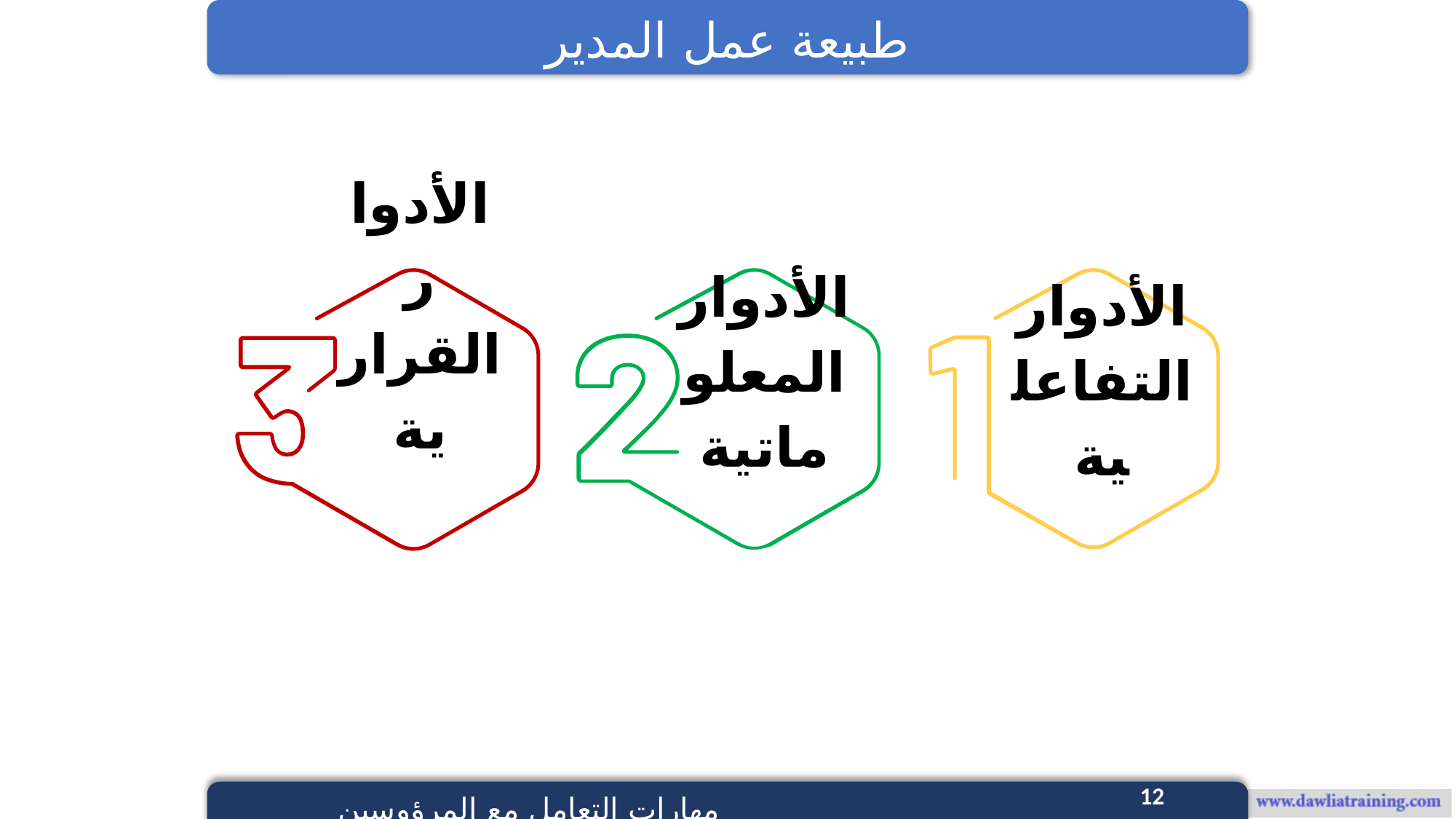

طبيعة عمل المدير

الأدوار القرارية

الأدوار المعلوماتية

الأدوار التفاعلية
12

مهارات التعامل مع المرؤوسين